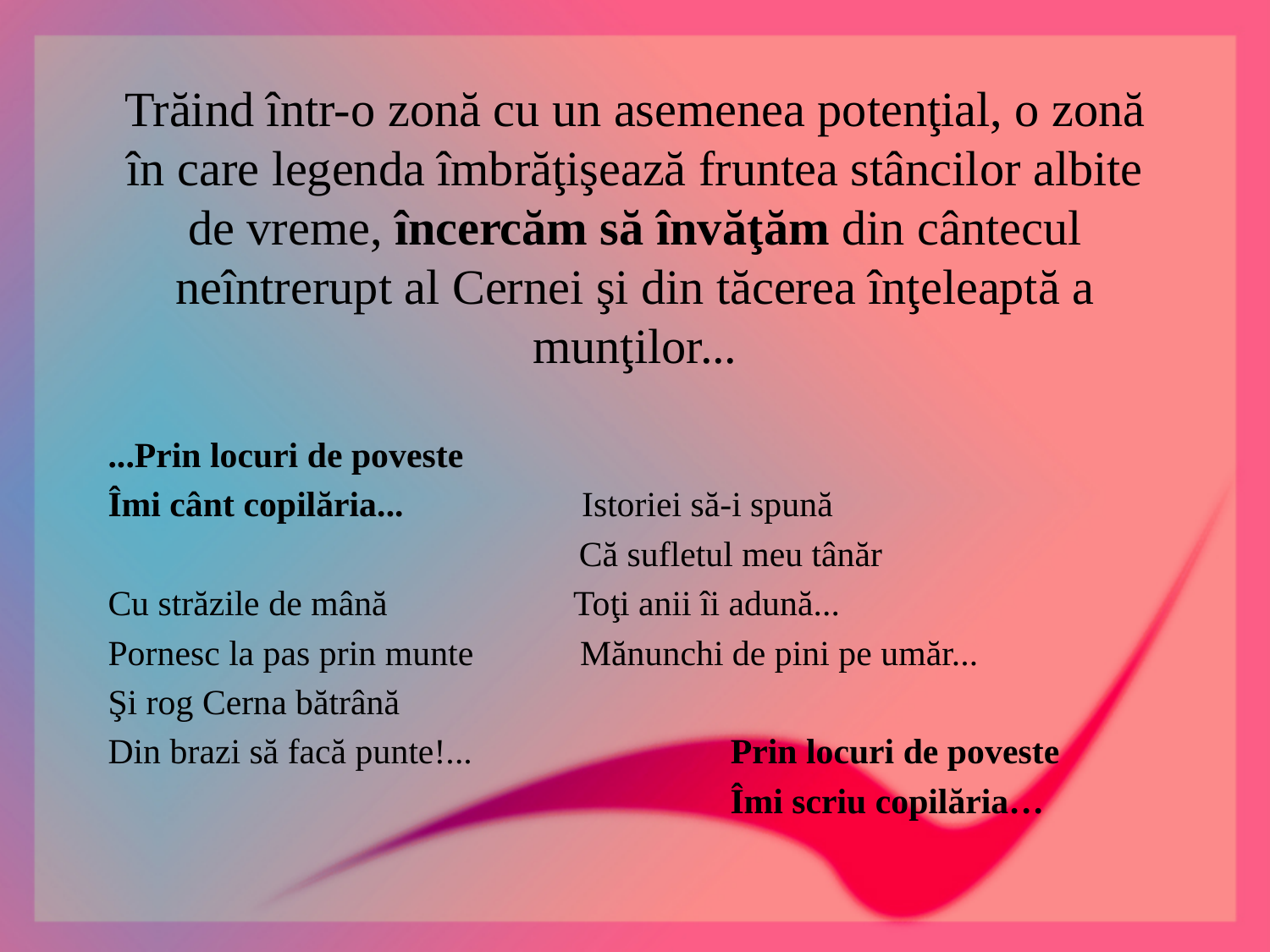

# Trăind într-o zonă cu un asemenea potenţial, o zonă în care legenda îmbrăţişează fruntea stâncilor albite de vreme, încercăm să învăţăm din cântecul neîntrerupt al Cernei şi din tăcerea înţeleaptă a munţilor...
...Prin locuri de poveste
Îmi cânt copilăria...                    Istoriei să-i spună
                                                     Că sufletul meu tânăr
Cu străzile de mână                     Toţi anii îi adună...
Pornesc la pas prin munte            Mănunchi de pini pe umăr...
Şi rog Cerna bătrână
Din brazi să facă punte!...                             Prin locuri de poveste
                                                                      Îmi scriu copilăria…